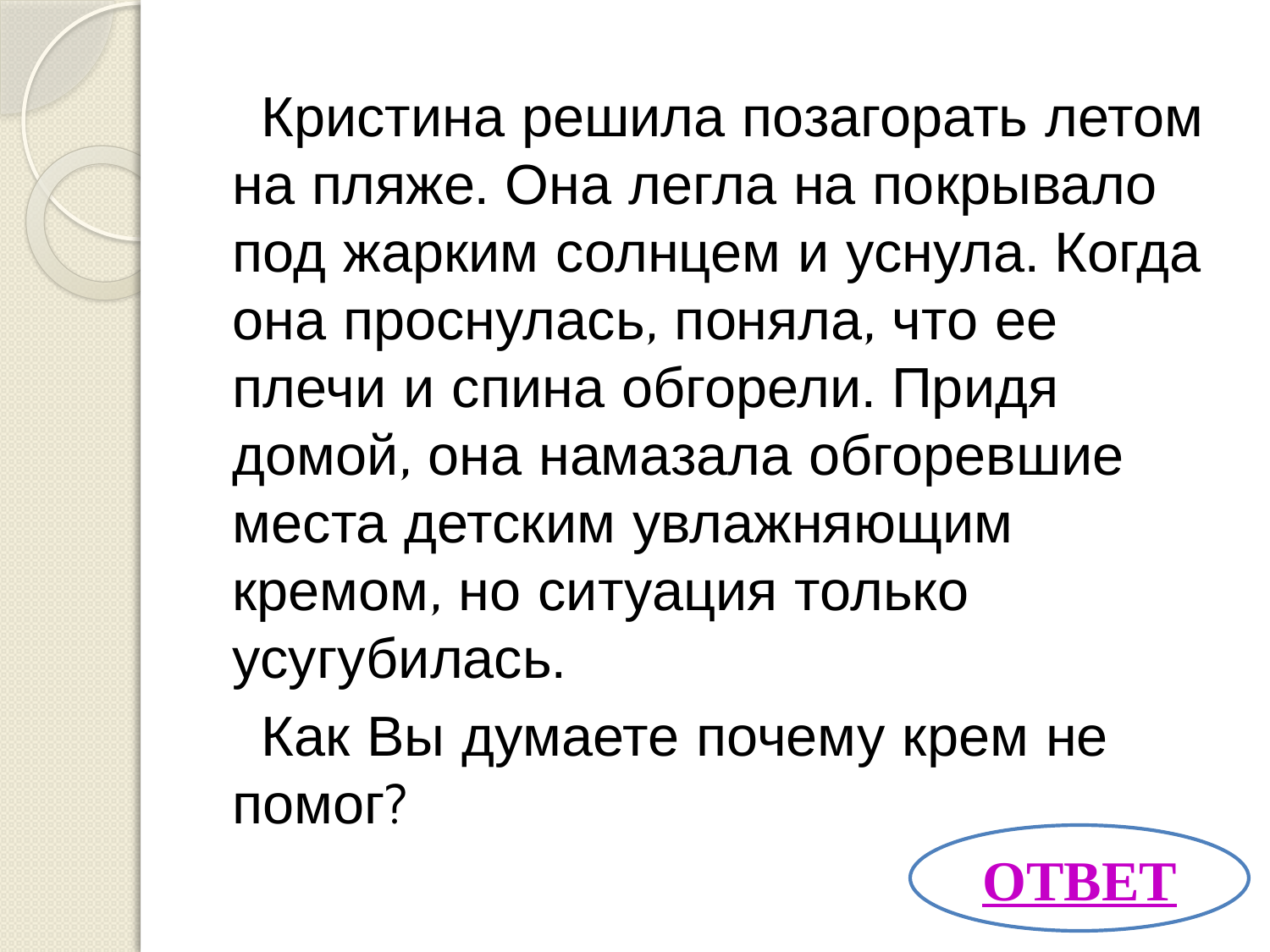

#
    Кристина решила позагорать летом на пляже. Она легла на покрывало под жарким солнцем и уснула. Когда она проснулась, поняла, что ее плечи и спина обгорели. Придя домой, она намазала обгоревшие места детским увлажняющим кремом, но ситуация только усугубилась.
    Как Вы думаете почему крем не помог?

ОТВЕТ